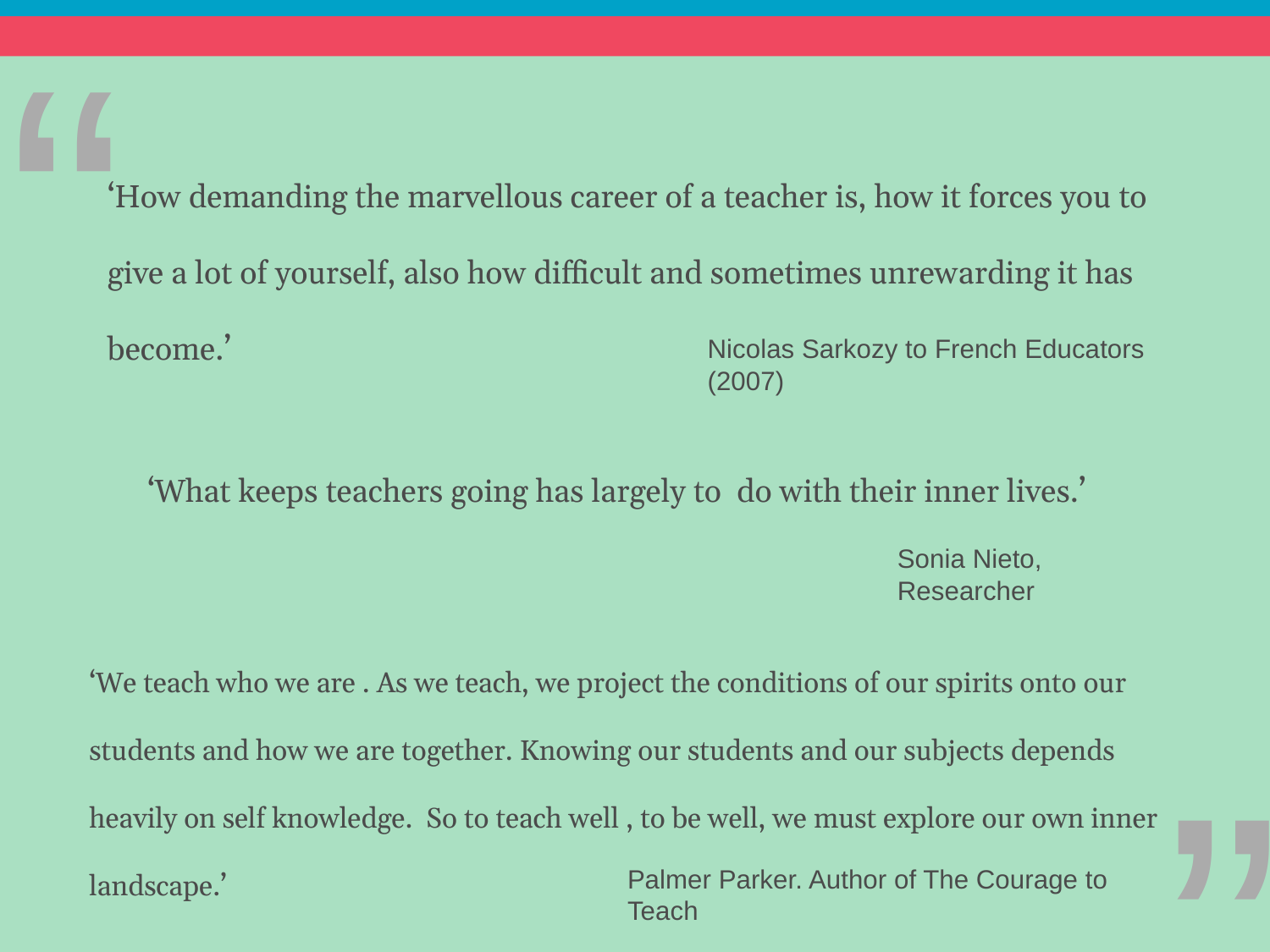

“
‘How demanding the marvellous career of a teacher is, how it forces you to give a lot of yourself, also how difficult and sometimes unrewarding it has become.’
Nicolas Sarkozy to French Educators (2007)
‘What keeps teachers going has largely to  do with their inner lives.’
Sonia Nieto, Researcher
“
‘We teach who we are . As we teach, we project the conditions of our spirits onto our students and how we are together. Knowing our students and our subjects depends heavily on self knowledge.  So to teach well , to be well, we must explore our own inner landscape.’
Palmer Parker. Author of The Courage to Teach